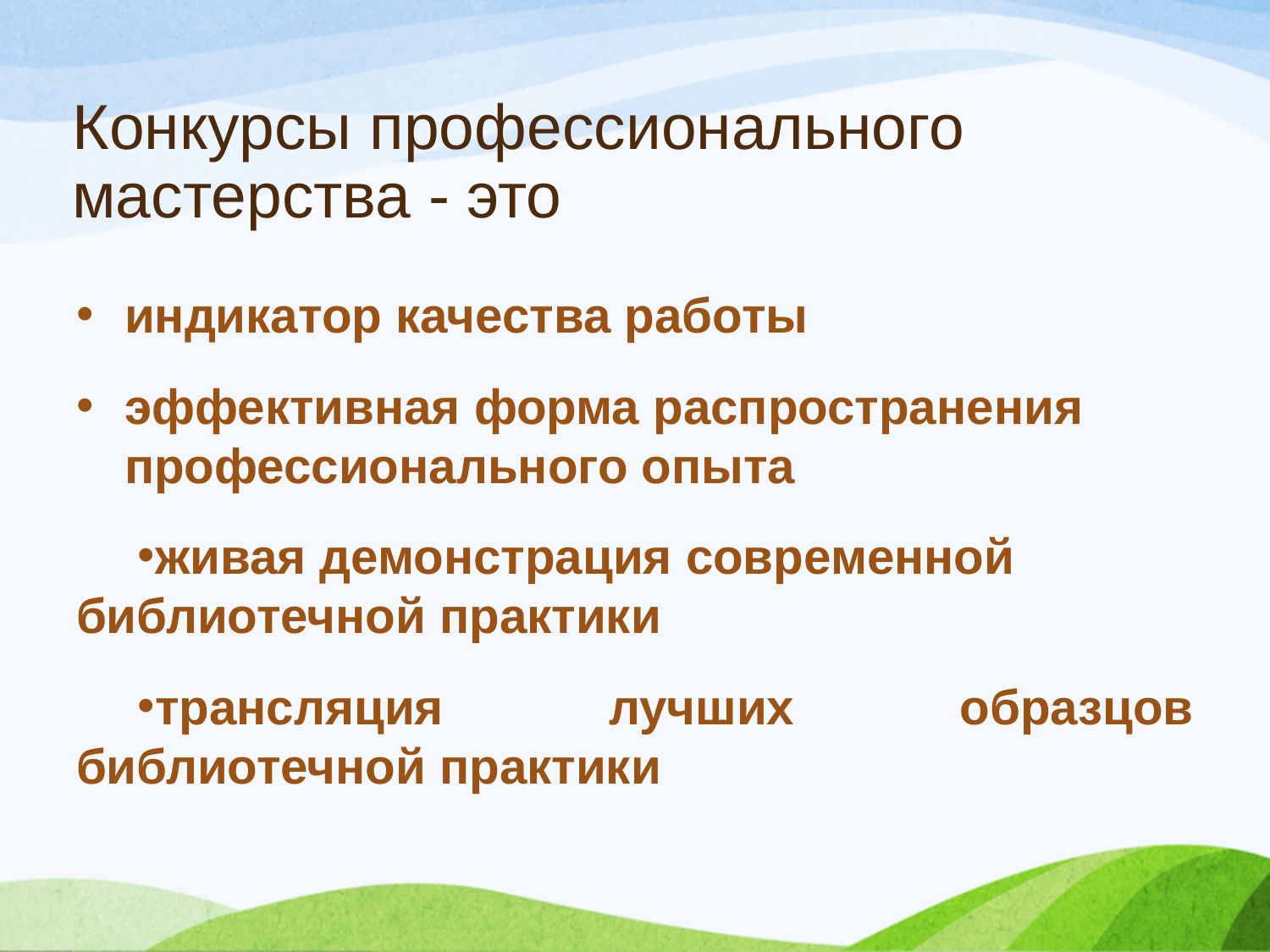

# Конкурсы профессионального мастерства - это
индикатор качества работы
эффективная форма распространения профессионального опыта
живая демонстрация современной библиотечной практики
трансляция лучших образцов библиотечной практики